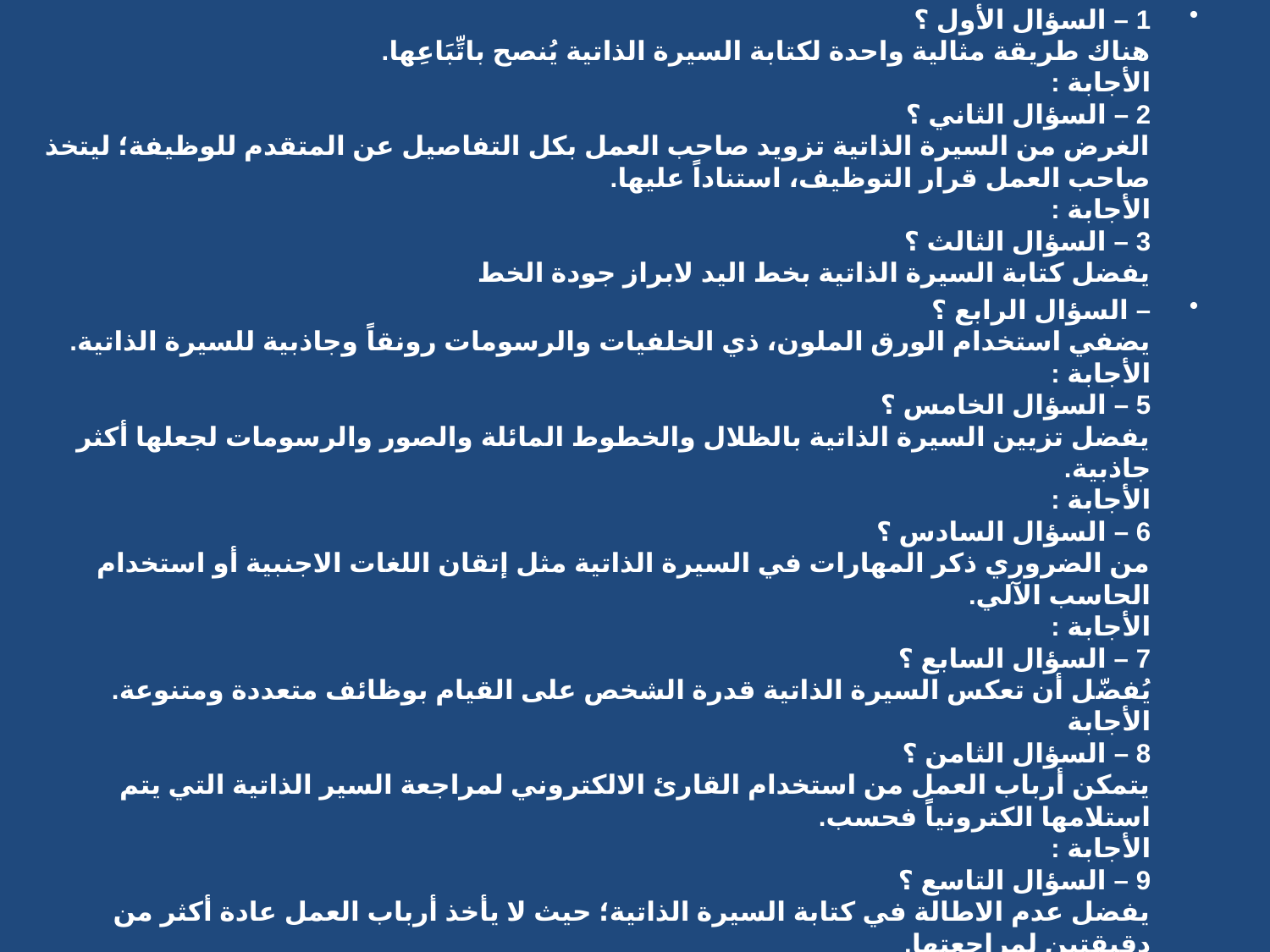

1 – السؤال الأول ؟
هناك طريقة مثالية واحدة لكتابة السيرة الذاتية يُنصح باتِّبَاعِها.
الأجابة :
2 – السؤال الثاني ؟
الغرض من السيرة الذاتية تزويد صاحب العمل بكل التفاصيل عن المتقدم للوظيفة؛ ليتخذ صاحب العمل قرار التوظيف، استناداً عليها.
الأجابة :
3 – السؤال الثالث ؟
يفضل كتابة السيرة الذاتية بخط اليد لابراز جودة الخط
– السؤال الرابع ؟
يضفي استخدام الورق الملون، ذي الخلفيات والرسومات رونقاً وجاذبية للسيرة الذاتية.
الأجابة :
5 – السؤال الخامس ؟
يفضل تزيين السيرة الذاتية بالظلال والخطوط المائلة والصور والرسومات لجعلها أكثر جاذبية.
الأجابة :
6 – السؤال السادس ؟
من الضروري ذكر المهارات في السيرة الذاتية مثل إتقان اللغات الاجنبية أو استخدام الحاسب الآلي.
الأجابة :
7 – السؤال السابع ؟
يُفضّل أن تعكس السيرة الذاتية قدرة الشخص على القيام بوظائف متعددة ومتنوعة.
الأجابة
8 – السؤال الثامن ؟
يتمكن أرباب العمل من استخدام القارئ الالكتروني لمراجعة السير الذاتية التي يتم استلامها الكترونياً فحسب.
الأجابة :
9 – السؤال التاسع ؟
يفضل عدم الاطالة في كتابة السيرة الذاتية؛ حيث لا يأخذ أرباب العمل عادة أكثر من دقيقتين لمراجعتها.
الأجابة :
10 – السؤال العاشر ؟
إن محتوى السيرة الذاتية ومستوى الخبرات والدورات التدريبية أهم بكثير من شكل السيرة الذاتية.
الأجابة :
.